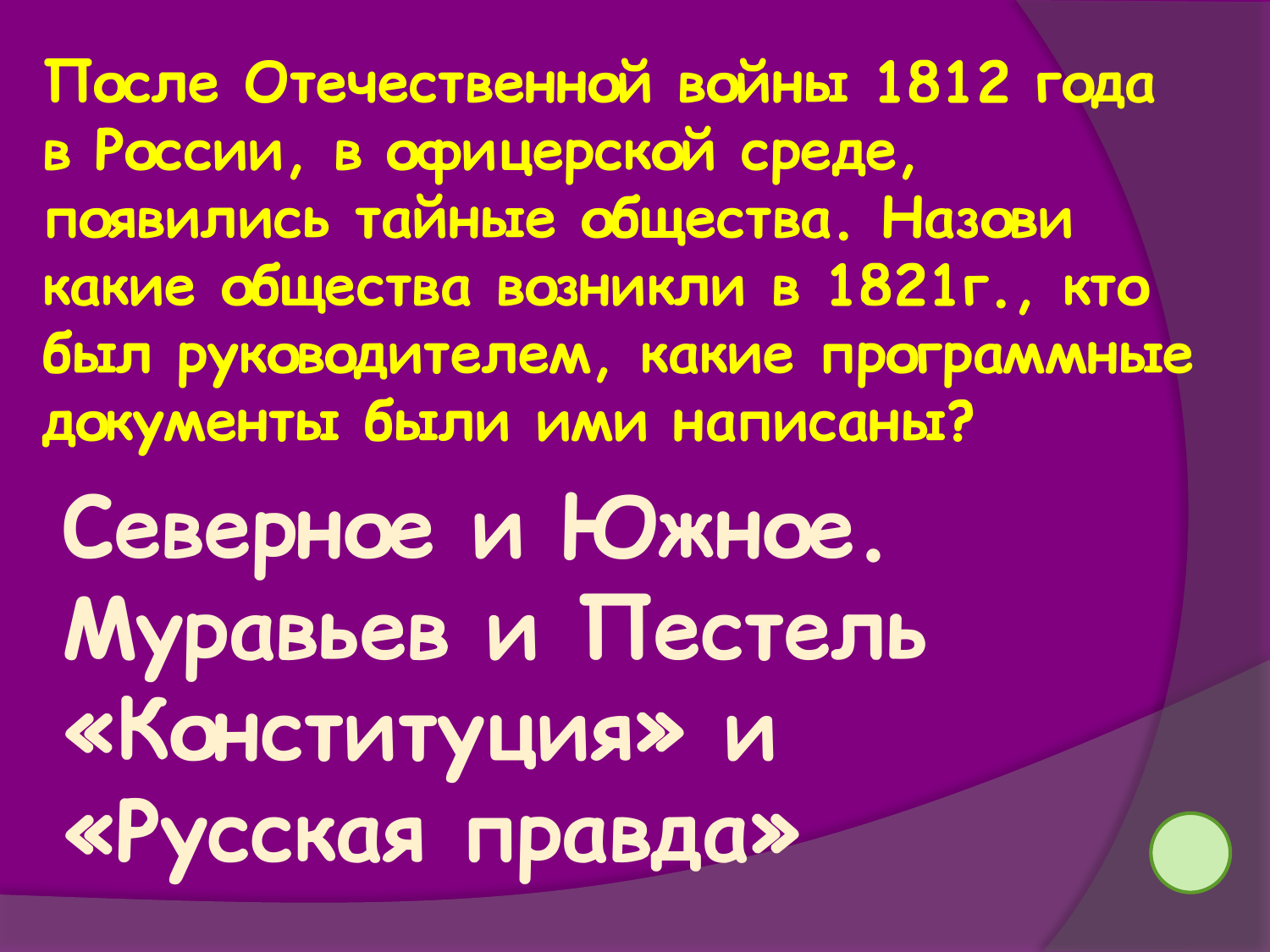

После Отечественной войны 1812 года в России, в офицерской среде, появились тайные общества. Назови какие общества возникли в 1821г., кто был руководителем, какие программные документы были ими написаны?
Северное и Южное. Муравьев и Пестель
«Конституция» и «Русская правда»